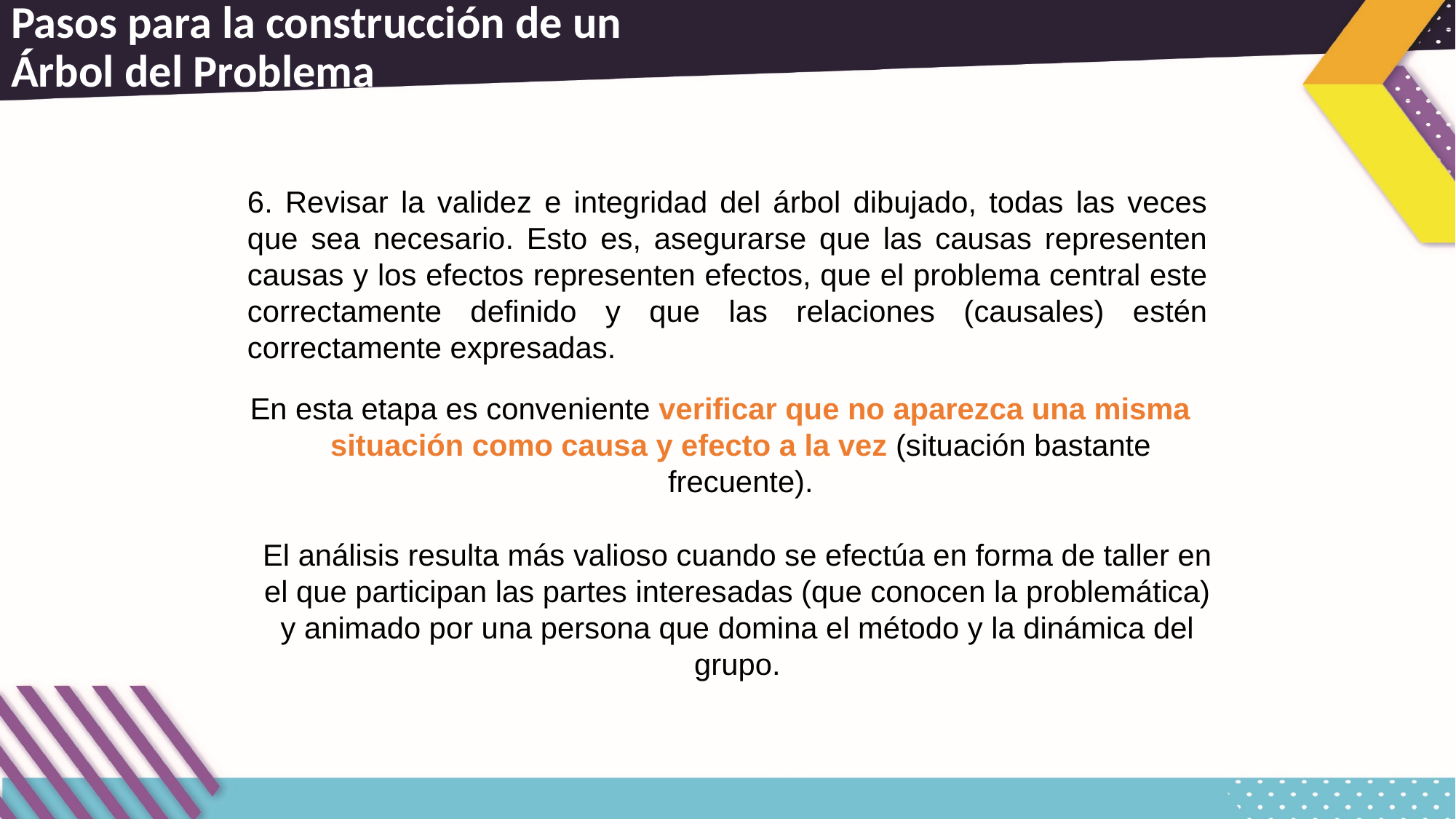

# Pasos para la construcción de un Árbol del Problema
6. Revisar la validez e integridad del árbol dibujado, todas las veces que sea necesario. Esto es, asegurarse que las causas representen causas y los efectos representen efectos, que el problema central este correctamente definido y que las relaciones (causales) estén correctamente expresadas.
En esta etapa es conveniente verificar que no aparezca una misma situación como causa y efecto a la vez (situación bastante frecuente).
El análisis resulta más valioso cuando se efectúa en forma de taller en el que participan las partes interesadas (que conocen la problemática) y animado por una persona que domina el método y la dinámica del grupo.